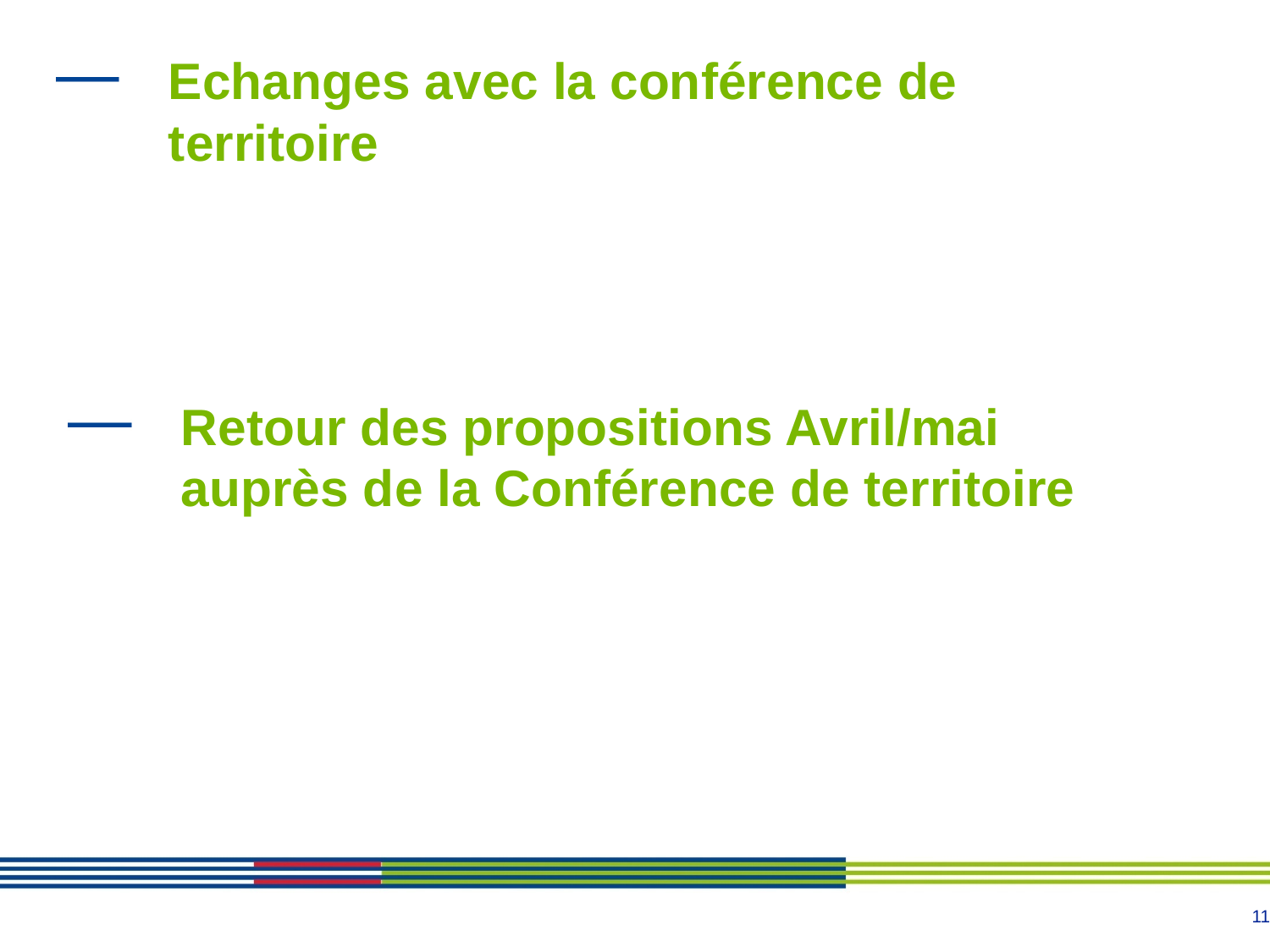

# Echanges avec la conférence de territoire

Retour des propositions Avril/mai auprès de la Conférence de territoire